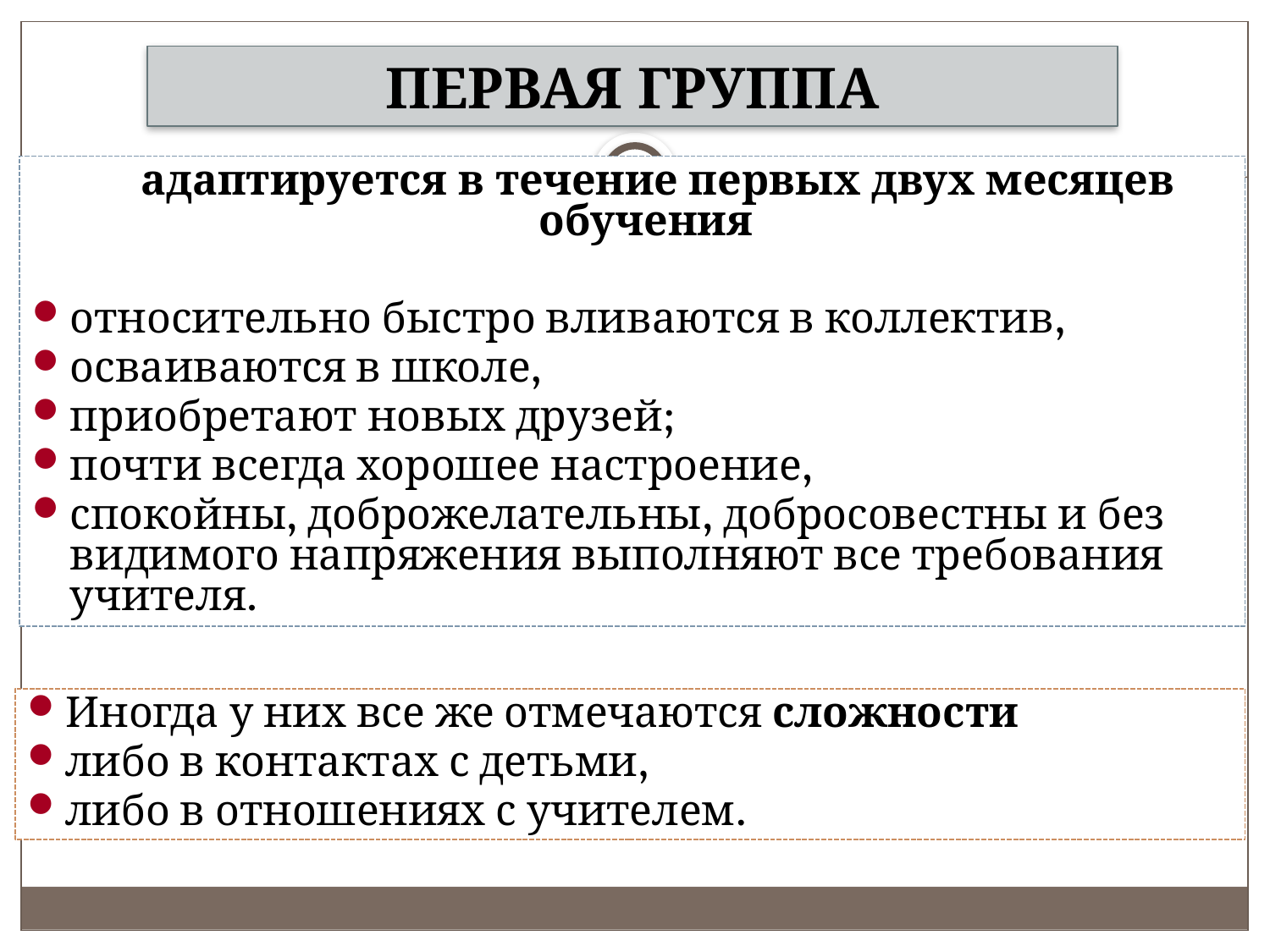

ПЕРВАЯ ГРУППА
     адаптируется в течение первых двух месяцев обучения

относительно быстро вливаются в коллектив,
осваиваются в школе,
приобретают новых друзей;
почти всегда хорошее настроение,
спокойны, доброжелательны, добросовестны и без видимого напряжения выполняют все требования учителя.
Иногда у них все же отмечаются сложности
либо в контактах с детьми,
либо в отношениях с учителем.